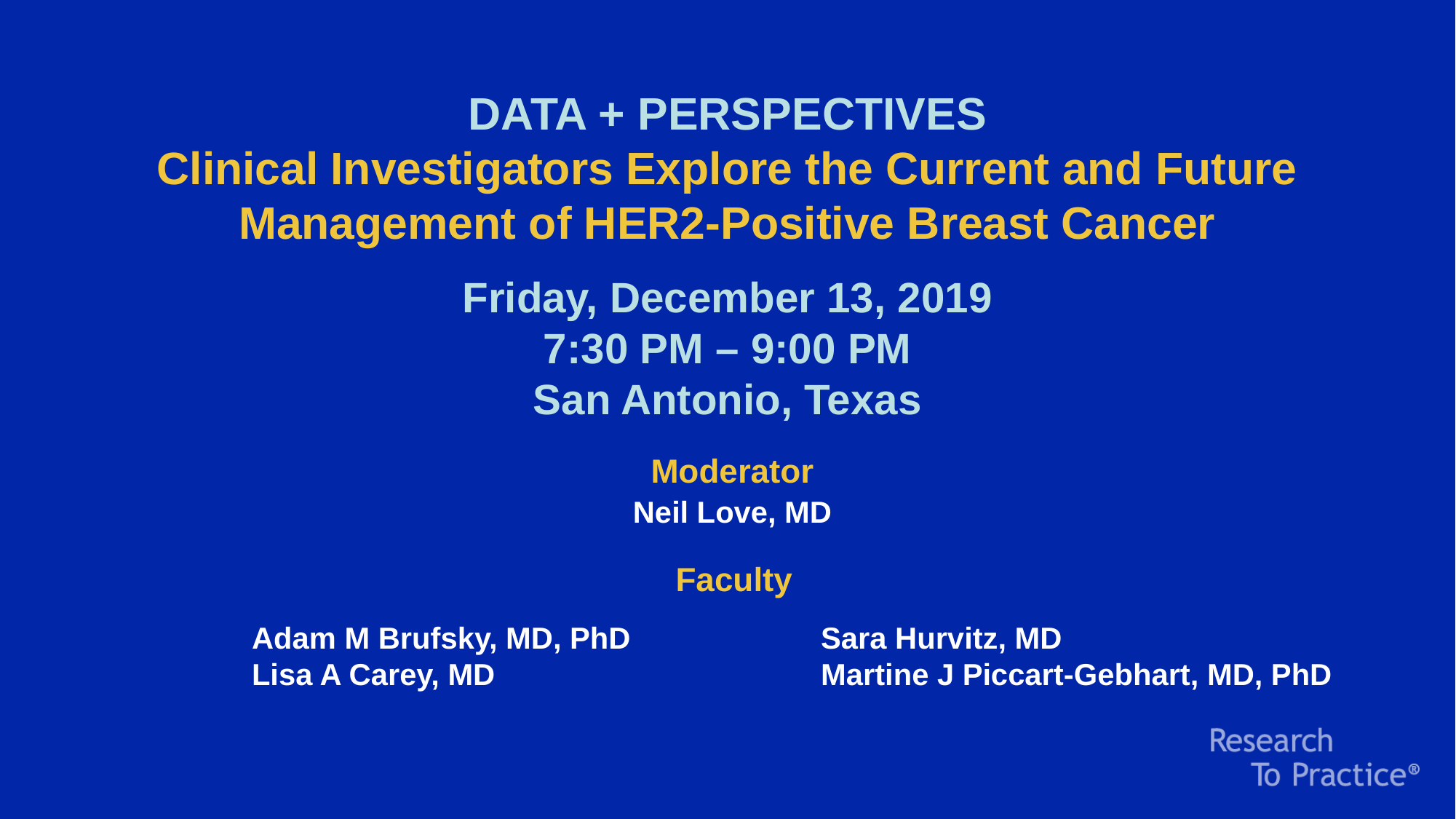

DATA + PERSPECTIVES
Clinical Investigators Explore the Current and Future Management of HER2-Positive Breast Cancer
Friday, December 13, 2019
7:30 PM – 9:00 PM
San Antonio, Texas
Moderator
Neil Love, MD
Faculty
Adam M Brufsky, MD, PhD
Lisa A Carey, MD
Sara Hurvitz, MD
Martine J Piccart-Gebhart, MD, PhD